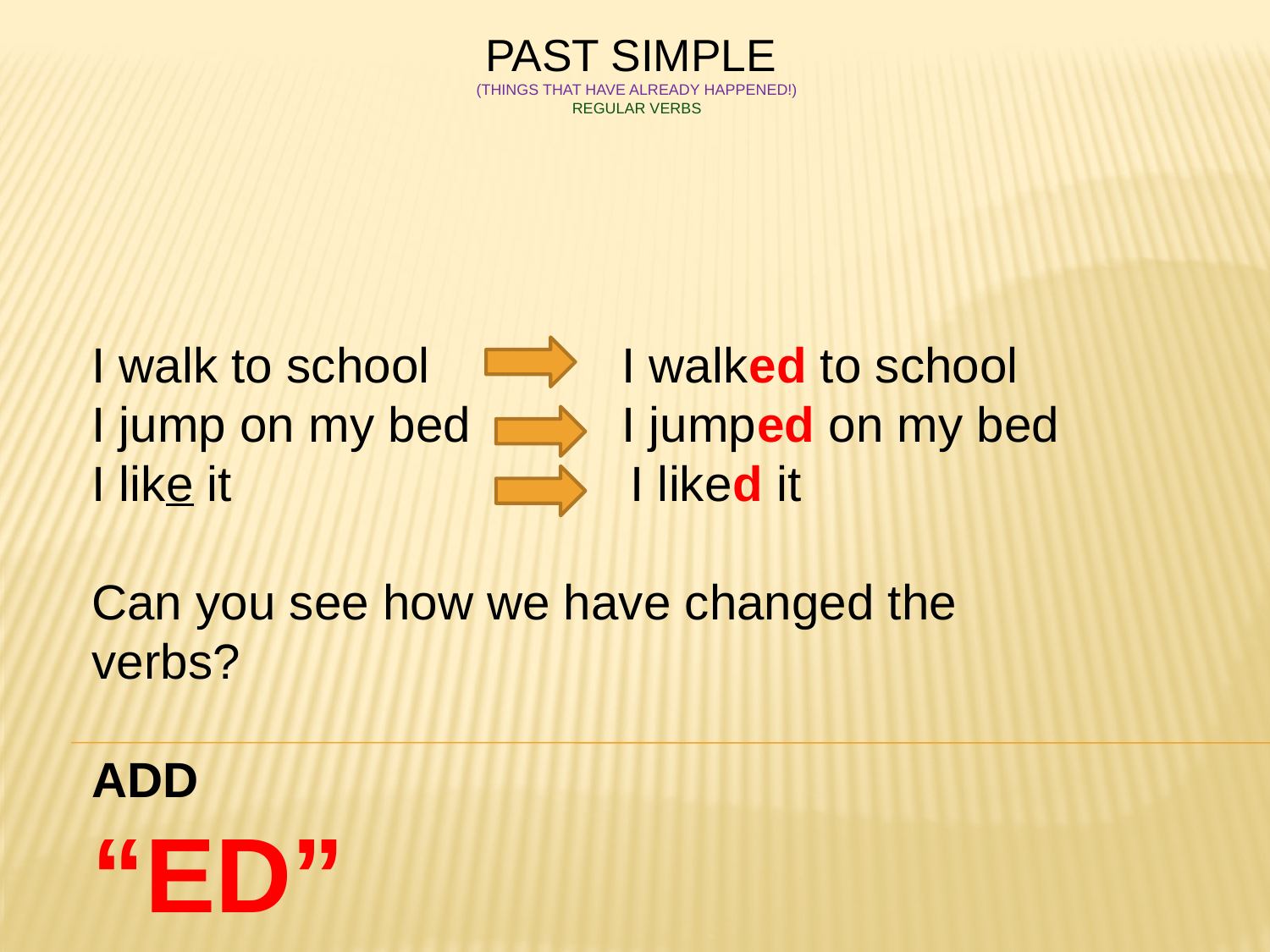

# PAST SIMPLE (things that have already happened!) Regular verbs

I walk to school              I walked to school
I jump on my bed           I jumped on my bed
I like it                             I liked it

Can you see how we have changed the verbs?

ADD
“ED”